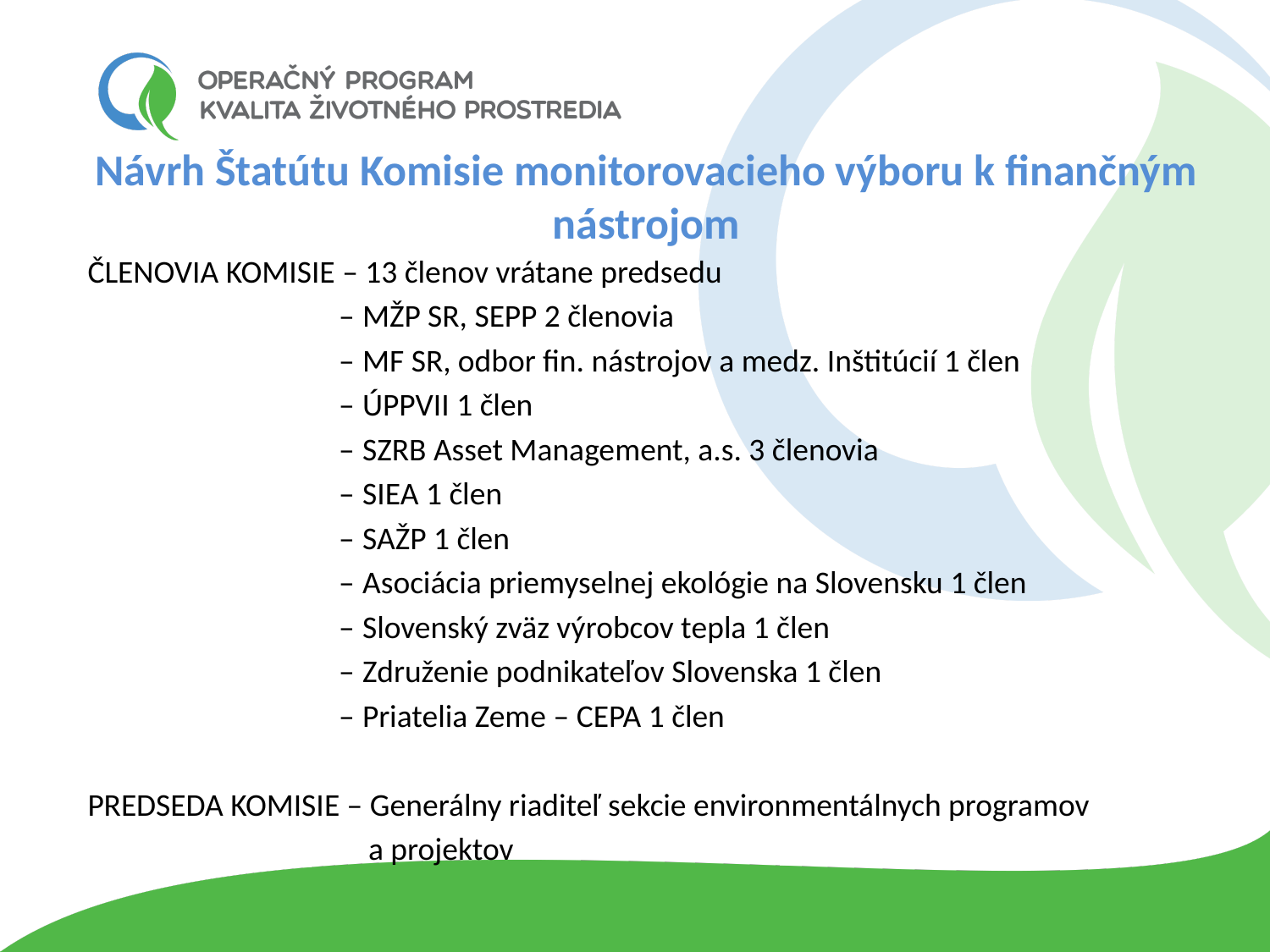

Návrh Štatútu Komisie monitorovacieho výboru k finančným nástrojom
ČLENOVIA KOMISIE – 13 členov vrátane predsedu
                                   – MŽP SR, SEPP 2 členovia
                                   – MF SR, odbor fin. nástrojov a medz. Inštitúcií 1 člen
                                   – ÚPPVII 1 člen
                                   – SZRB Asset Management, a.s. 3 členovia
                                   – SIEA 1 člen
                                   – SAŽP 1 člen
                                   – Asociácia priemyselnej ekológie na Slovensku 1 člen
                                   – Slovenský zväz výrobcov tepla 1 člen
                                   – Združenie podnikateľov Slovenska 1 člen
                                   – Priatelia Zeme – CEPA 1 člen

PREDSEDA KOMISIE – Generálny riaditeľ sekcie environmentálnych programov
                                       a projektov